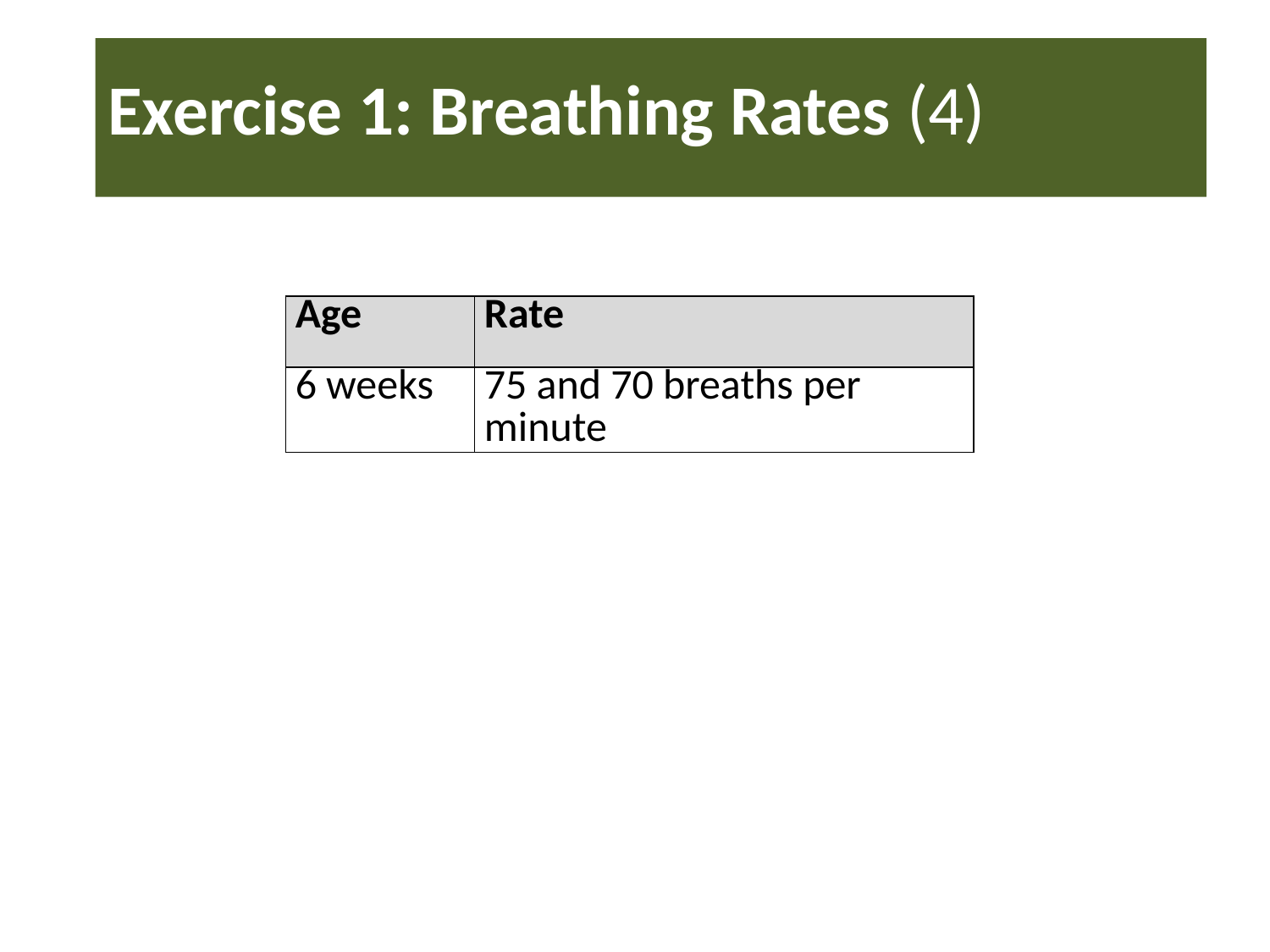

# Exercise 1: Breathing Rates (4)
| Age | Rate |
| --- | --- |
| 6 weeks | 75 and 70 breaths per minute |